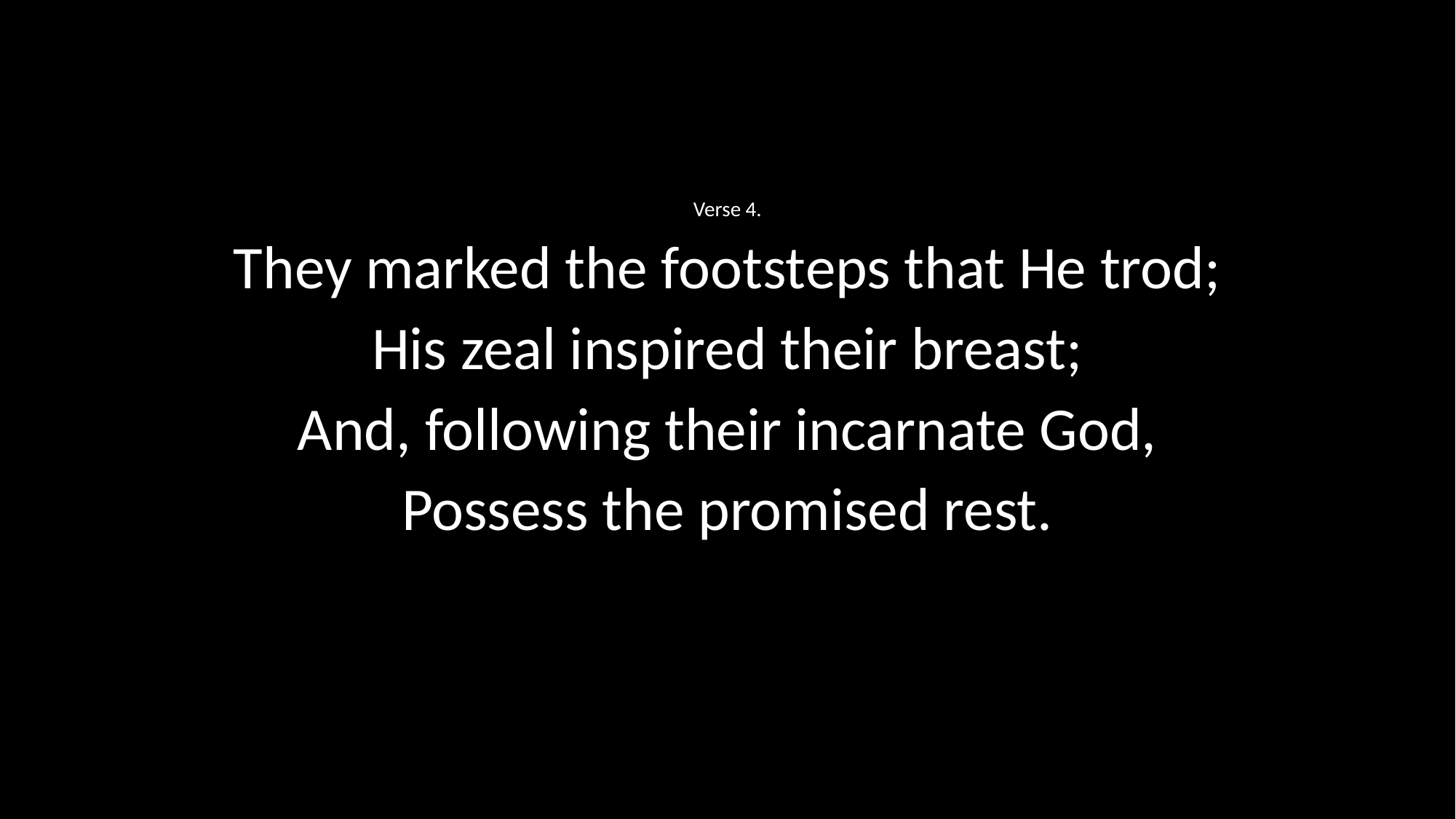

Verse 4.
They marked the footsteps that He trod;
His zeal inspired their breast;
And, following their incarnate God,
Possess the promised rest.